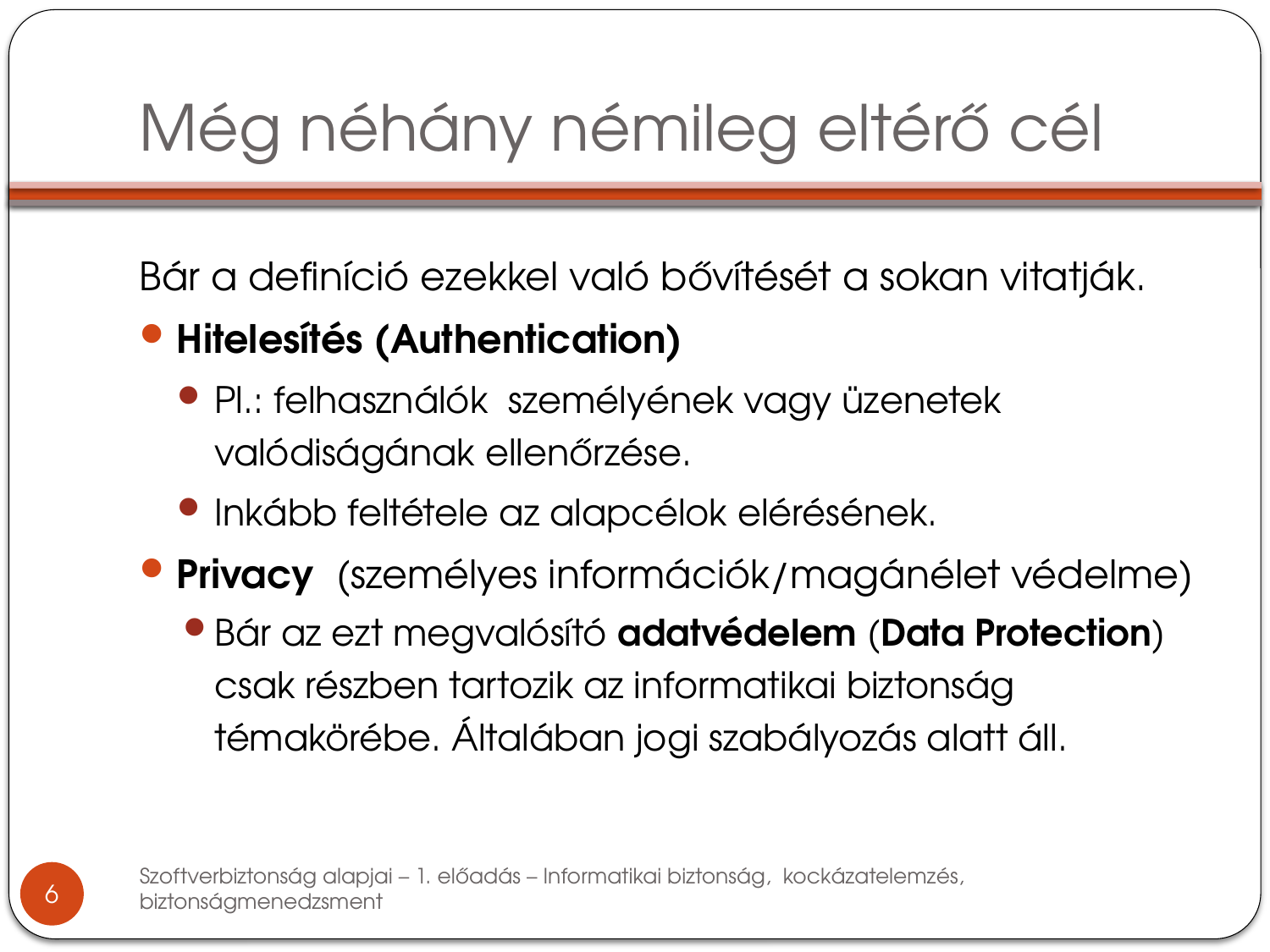

# Még néhány némileg eltérő cél
Bár a definíció ezekkel való bővítését a sokan vitatják.
Hitelesítés (Authentication)
Pl.: felhasználók  személyének vagy üzenetek valódiságának ellenőrzése.
Inkább feltétele az alapcélok elérésének.
Privacy  (személyes információk/magánélet védelme)
Bár az ezt megvalósító adatvédelem (Data Protection) csak részben tartozik az informatikai biztonság témakörébe. Általában jogi szabályozás alatt áll.
Szoftverbiztonság alapjai – 1. előadás – Informatikai biztonság,  kockázatelemzés, biztonságmenedzsment
6